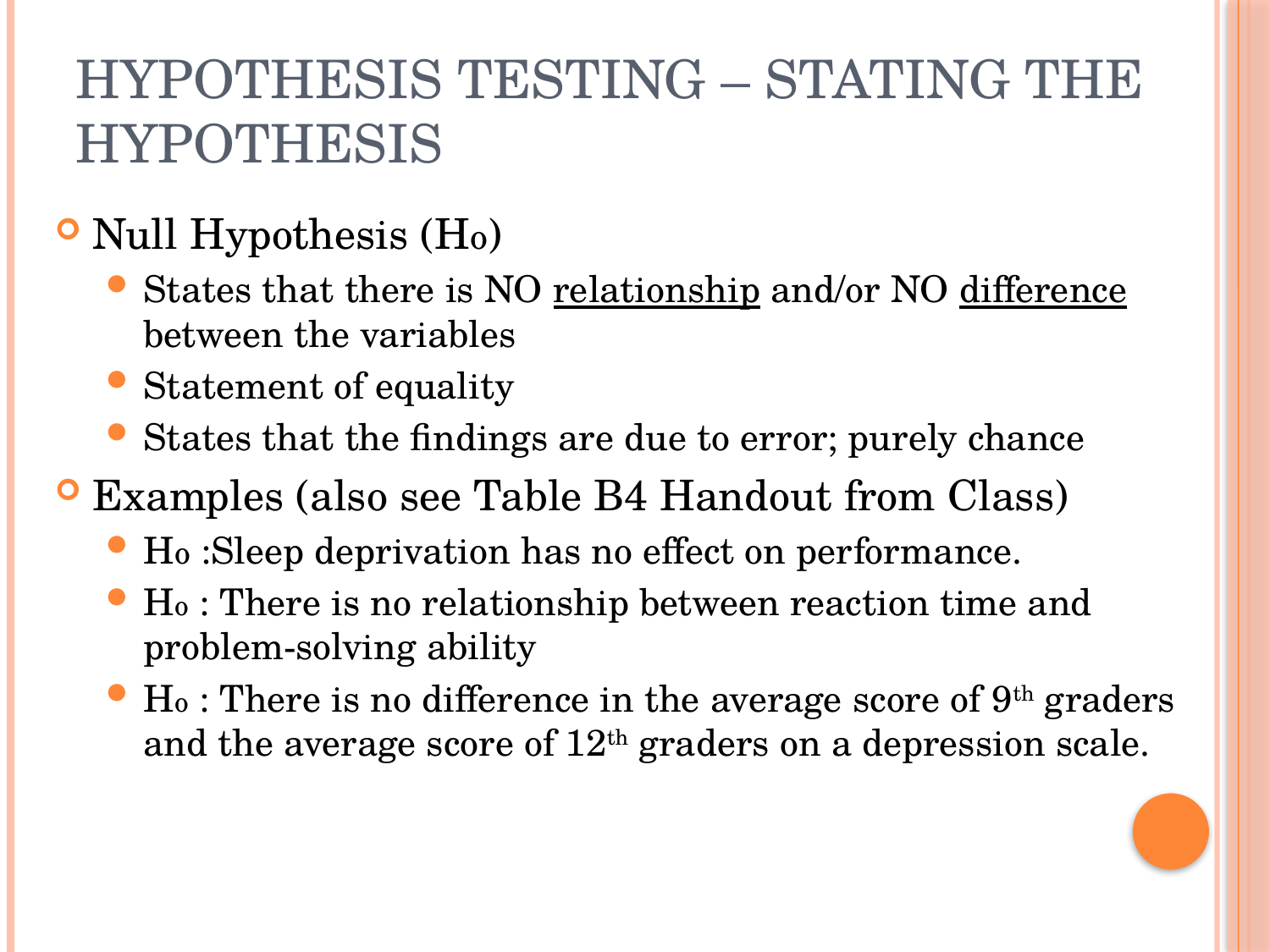

# Hypothesis Testing – Stating the Hypothesis
Null Hypothesis (Ho)
States that there is NO relationship and/or NO difference between the variables
Statement of equality
States that the findings are due to error; purely chance
Examples (also see Table B4 Handout from Class)
Ho :Sleep deprivation has no effect on performance.
Ho : There is no relationship between reaction time and problem-solving ability
Ho : There is no difference in the average score of 9th graders and the average score of 12th graders on a depression scale.